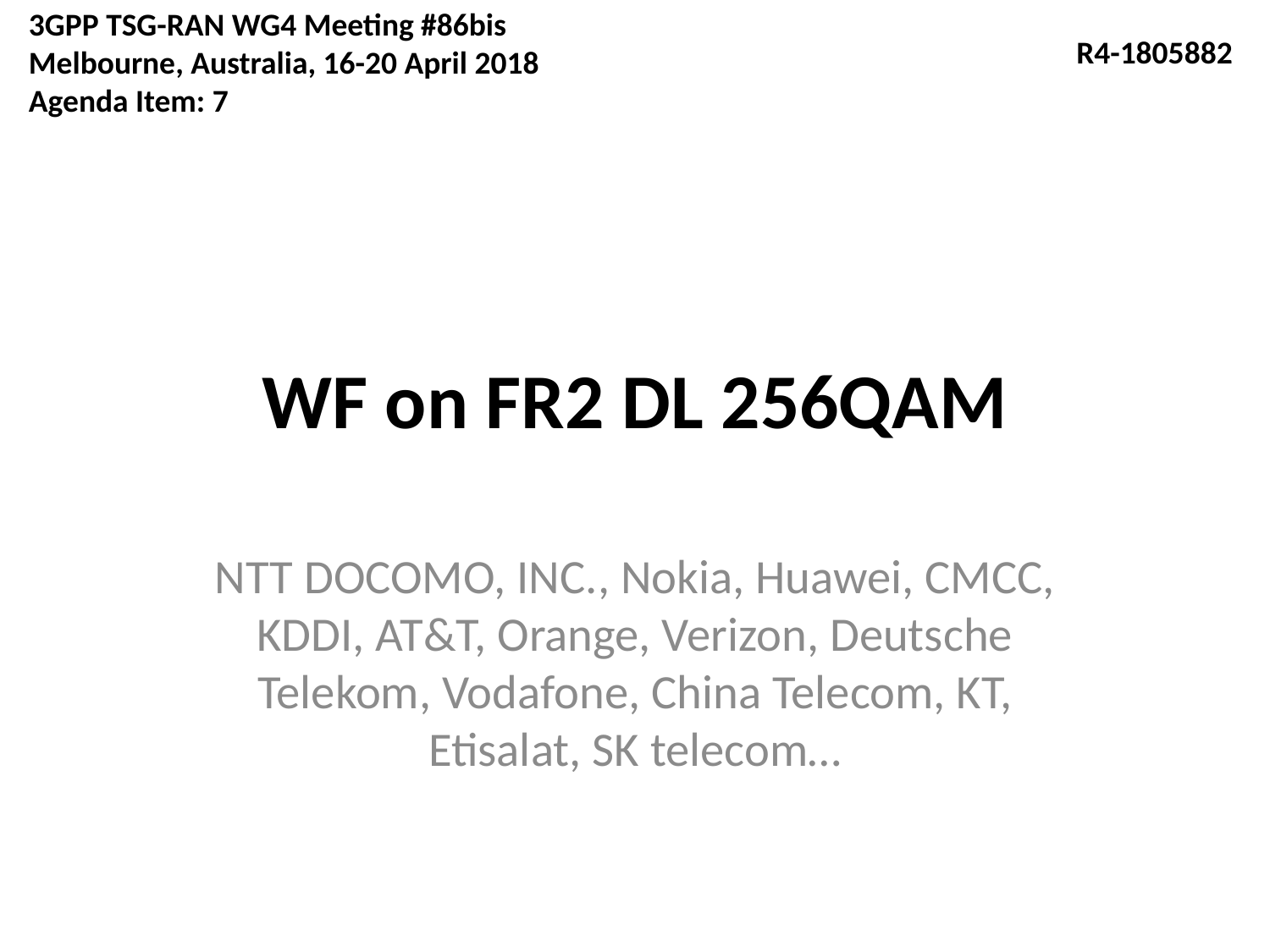

3GPP TSG-RAN WG4 Meeting #86bis
Melbourne, Australia, 16-20 April 2018
Agenda Item: 7
R4-1805882
# WF on FR2 DL 256QAM
NTT DOCOMO, INC., Nokia, Huawei, CMCC, KDDI, AT&T, Orange, Verizon, Deutsche Telekom, Vodafone, China Telecom, KT, Etisalat, SK telecom…